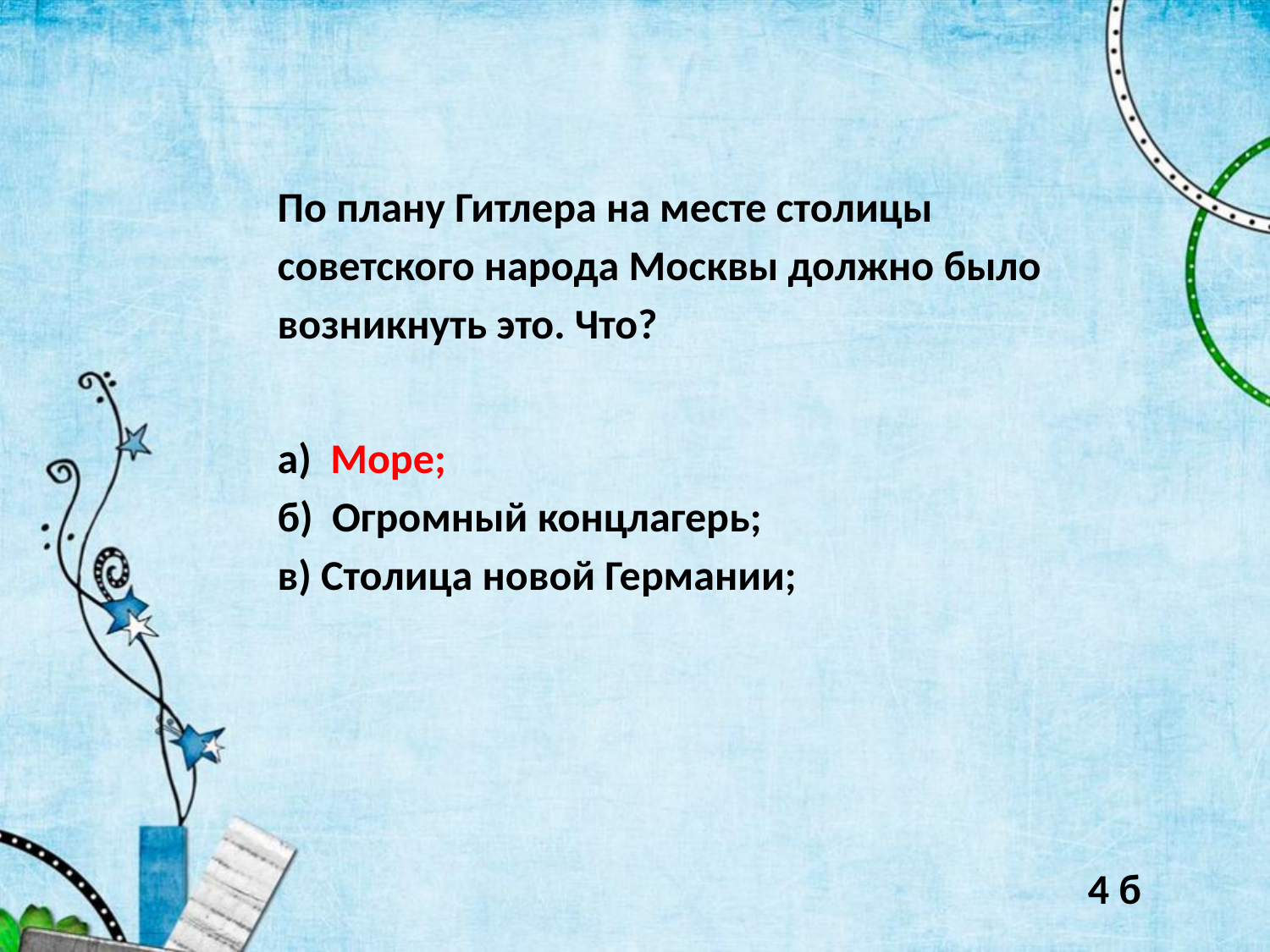

По плану Гитлера на месте столицы советского народа Москвы должно было возникнуть это. Что?
а)  Море;
б)  Огромный концлагерь;
в) Столица новой Германии;
4 б